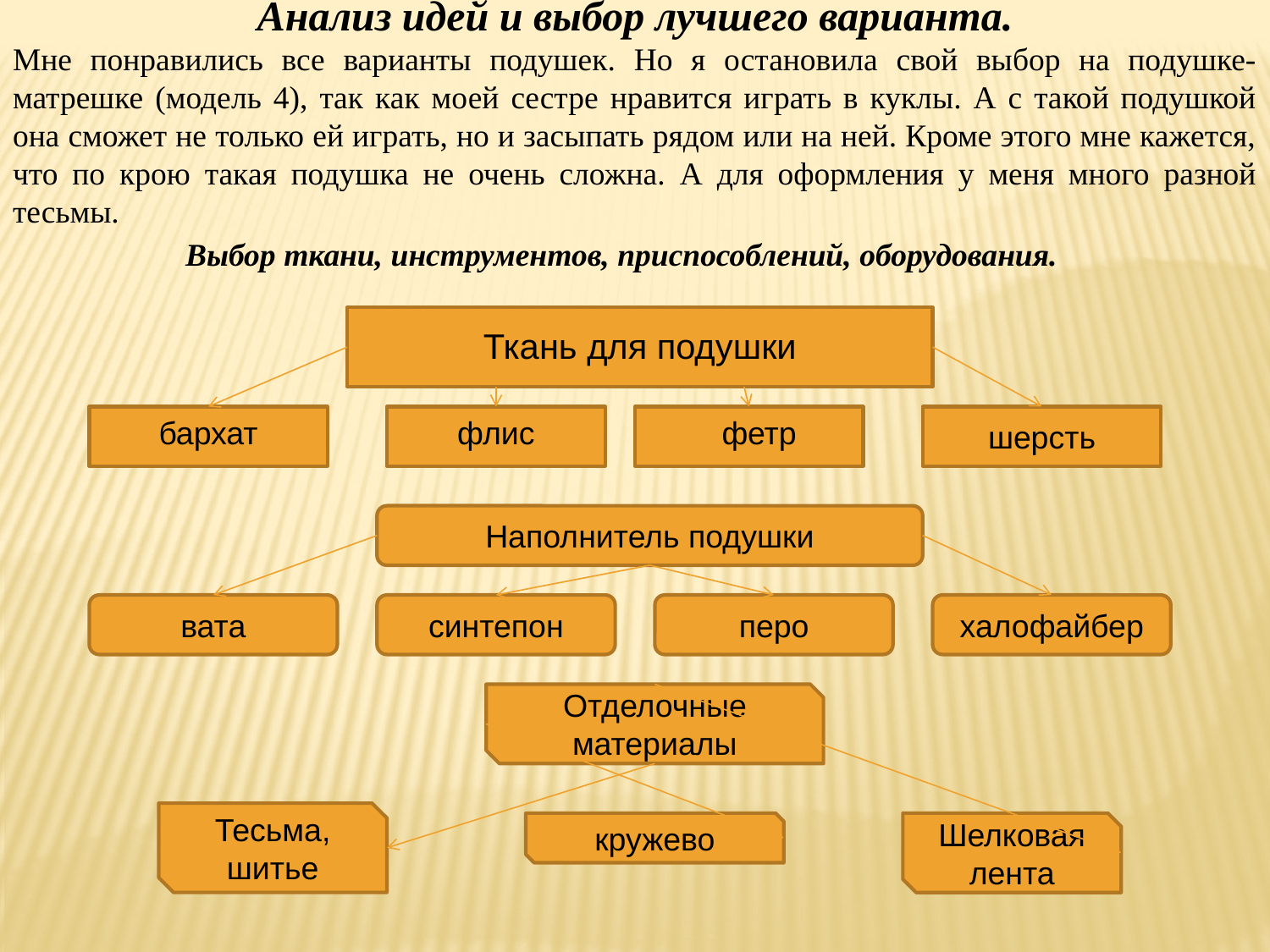

Анализ идей и выбор лучшего варианта.
Мне понравились все варианты подушек. Но я остановила свой выбор на подушке-матрешке (модель 4), так как моей сестре нравится играть в куклы. А с такой подушкой она сможет не только ей играть, но и засыпать рядом или на ней. Кроме этого мне кажется, что по крою такая подушка не очень сложна. А для оформления у меня много разной тесьмы.

Выбор ткани, инструментов, приспособлений, оборудования.

Ткань для подушки

бархат

флис

фетр
шерсть
Наполнитель подушки
вата
синтепон
перо
халофайбер
Отделочные материалы
Тесьма, шитье
кружево
Шелковая лента